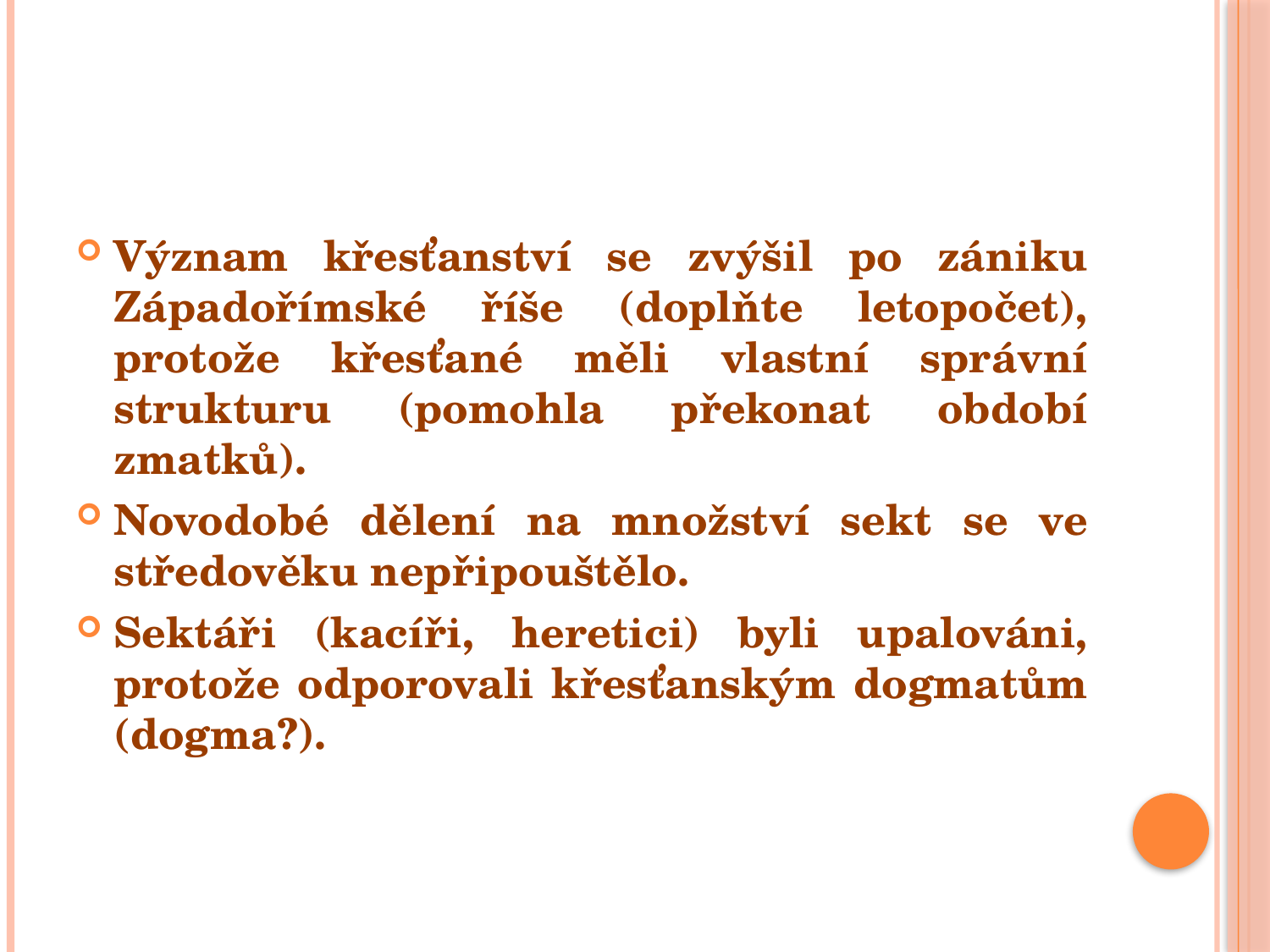

#
Význam křesťanství se zvýšil po zániku Západořímské říše (doplňte letopočet), protože křesťané měli vlastní správní strukturu (pomohla překonat období zmatků).
Novodobé dělení na množství sekt se ve středověku nepřipouštělo.
Sektáři (kacíři, heretici) byli upalováni, protože odporovali křesťanským dogmatům (dogma?).